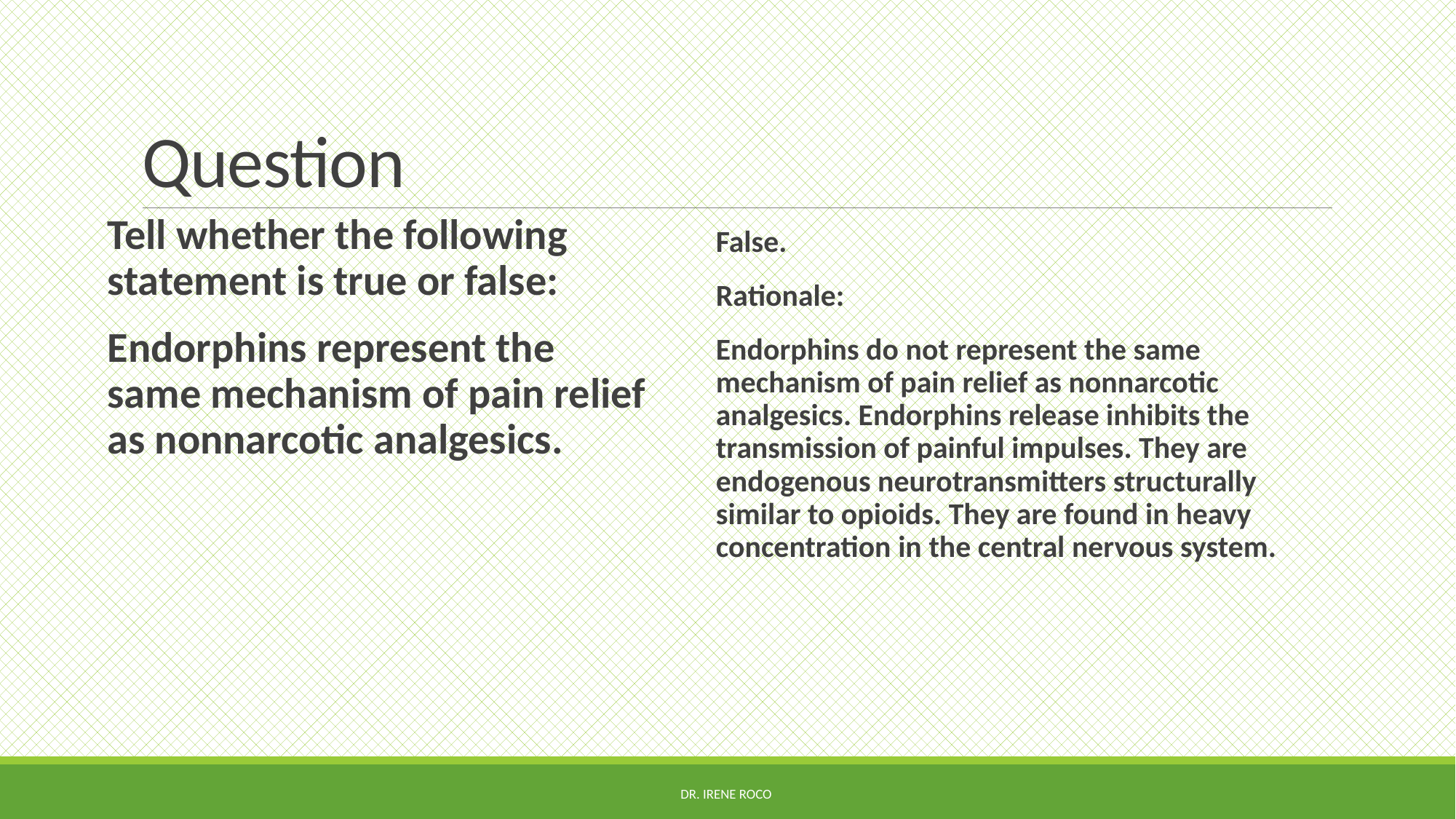

# Question
Tell whether the following statement is true or false:
Endorphins represent the same mechanism of pain relief as nonnarcotic analgesics.
False.
Rationale:
Endorphins do not represent the same mechanism of pain relief as nonnarcotic analgesics. Endorphins release inhibits the transmission of painful impulses. They are endogenous neurotransmitters structurally similar to opioids. They are found in heavy concentration in the central nervous system.
Dr. Irene Roco